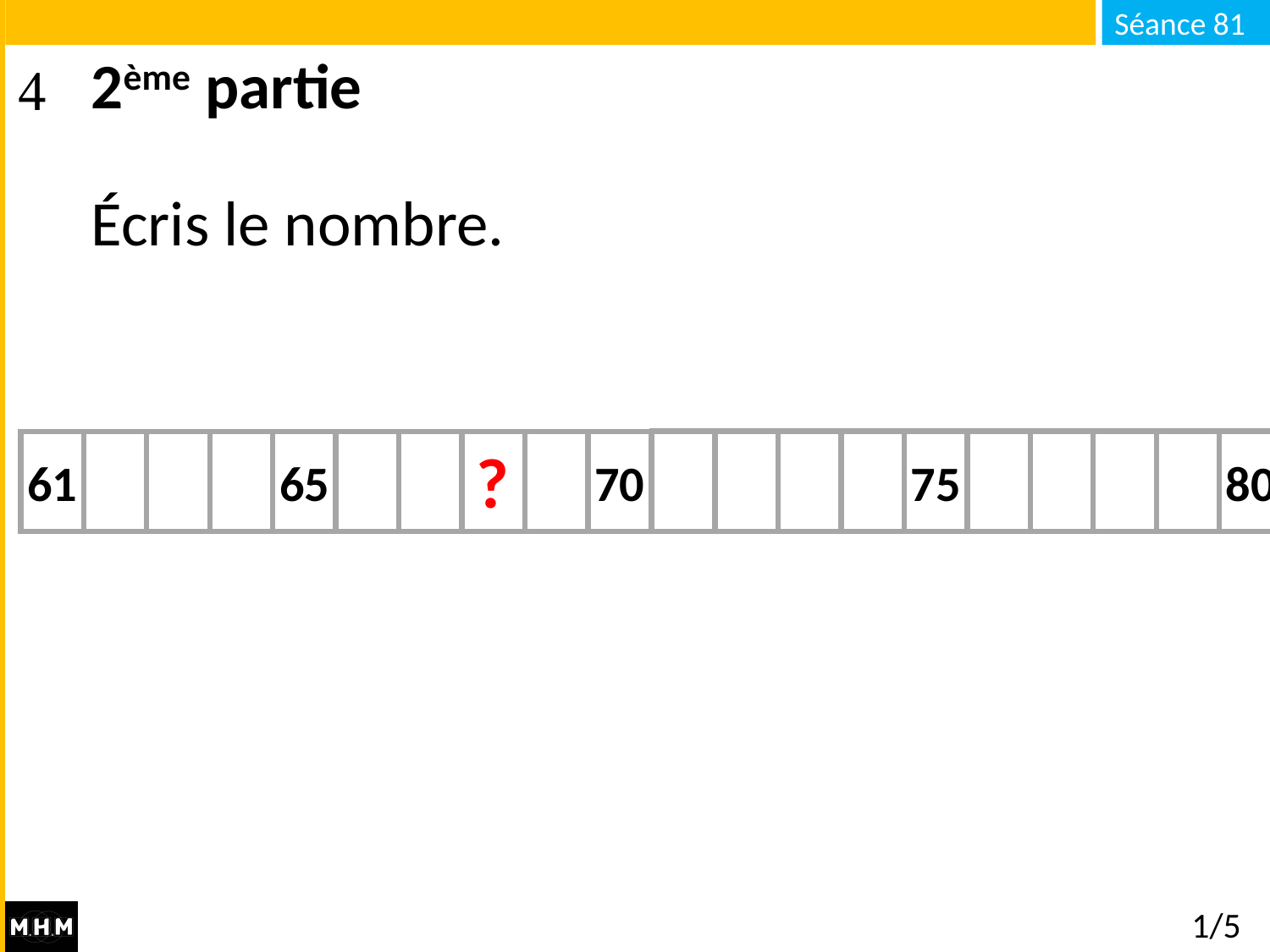

# 2ème partie Écris le nombre.
?

75

80

61

65

70

1/5